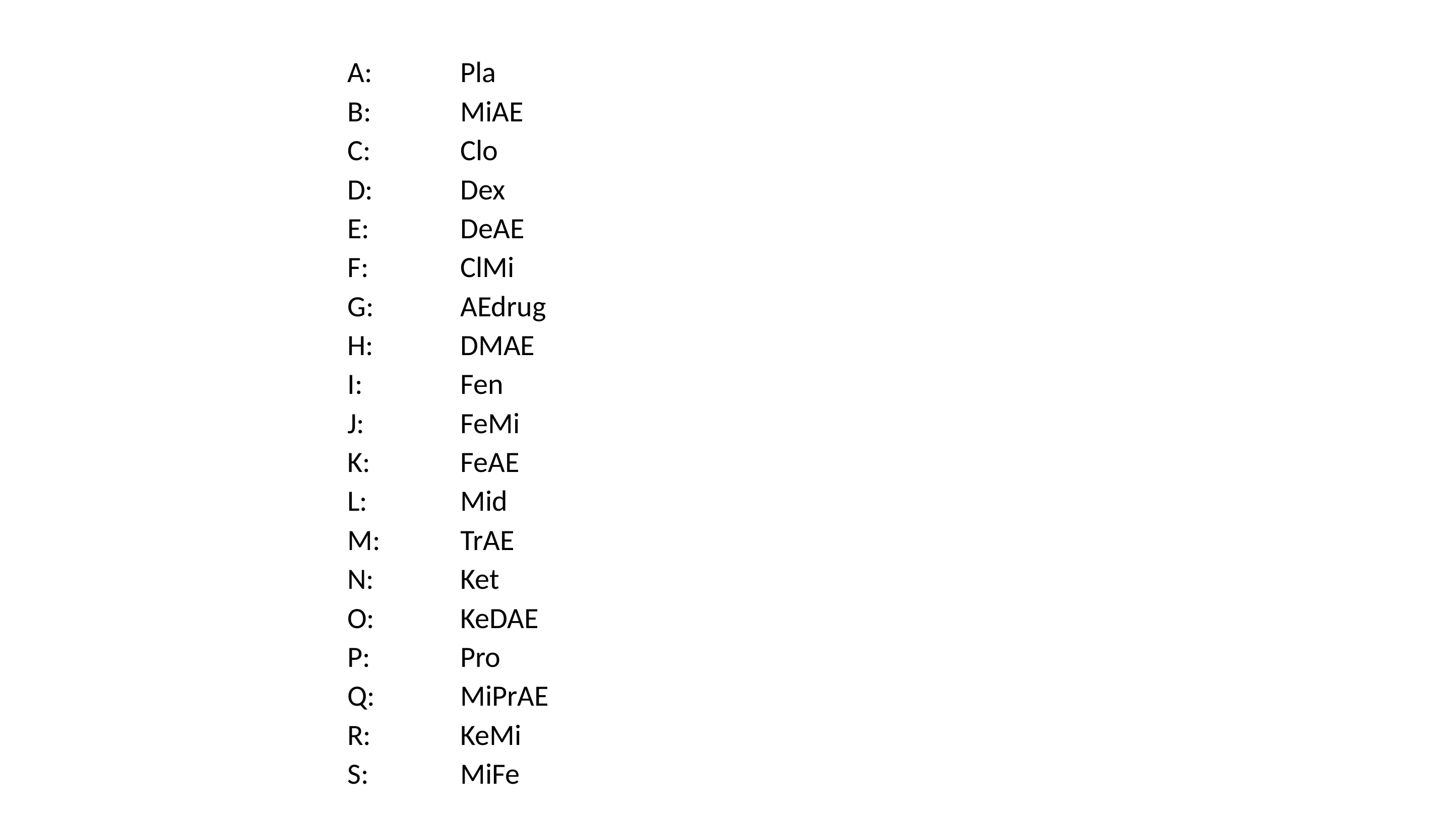

| Treatments used in eFigure 6E |  |
| --- | --- |
| A: | Pla |
| B: | MiAE |
| C: | Clo |
| D: | Dex |
| E: | DeAE |
| F: | ClMi |
| G: | AEdrug |
| H: | DMAE |
| I: | Fen |
| J: | FeMi |
| K: | FeAE |
| L: | Mid |
| M: | TrAE |
| N: | Ket |
| O: | KeDAE |
| P: | Pro |
| Q: | MiPrAE |
| R: | KeMi |
| S: | MiFe |